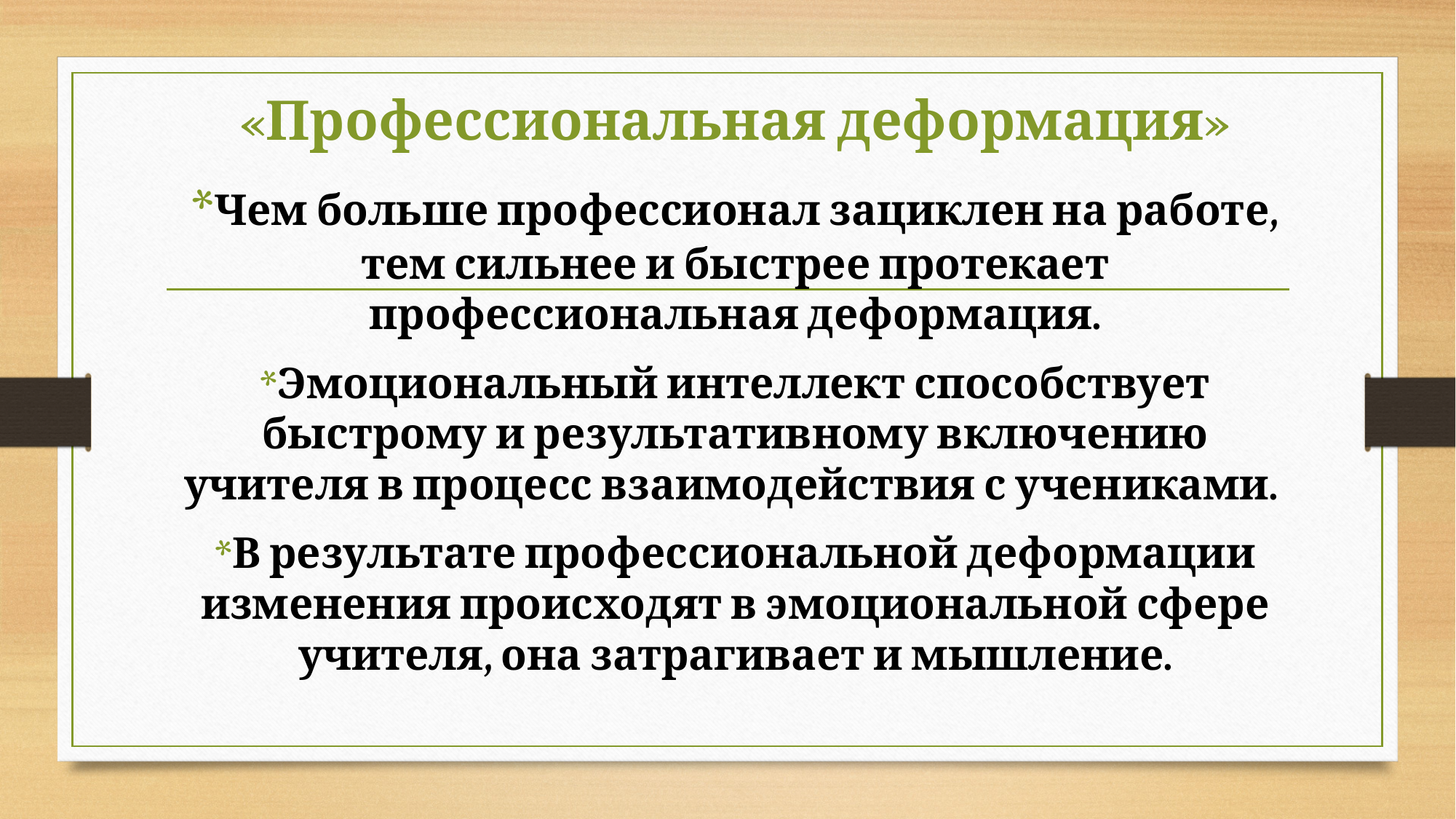

«Профессиональная деформация»
*Чем больше профессионал зациклен на работе, тем сильнее и быстрее протекает профессиональная деформация.
*Эмоциональный интеллект способствует быстрому и результативному включению учителя в процесс взаимодействия с учениками.
*В результате профессиональной деформации изменения происходят в эмоциональной сфере учителя, она затрагивает и мышление.